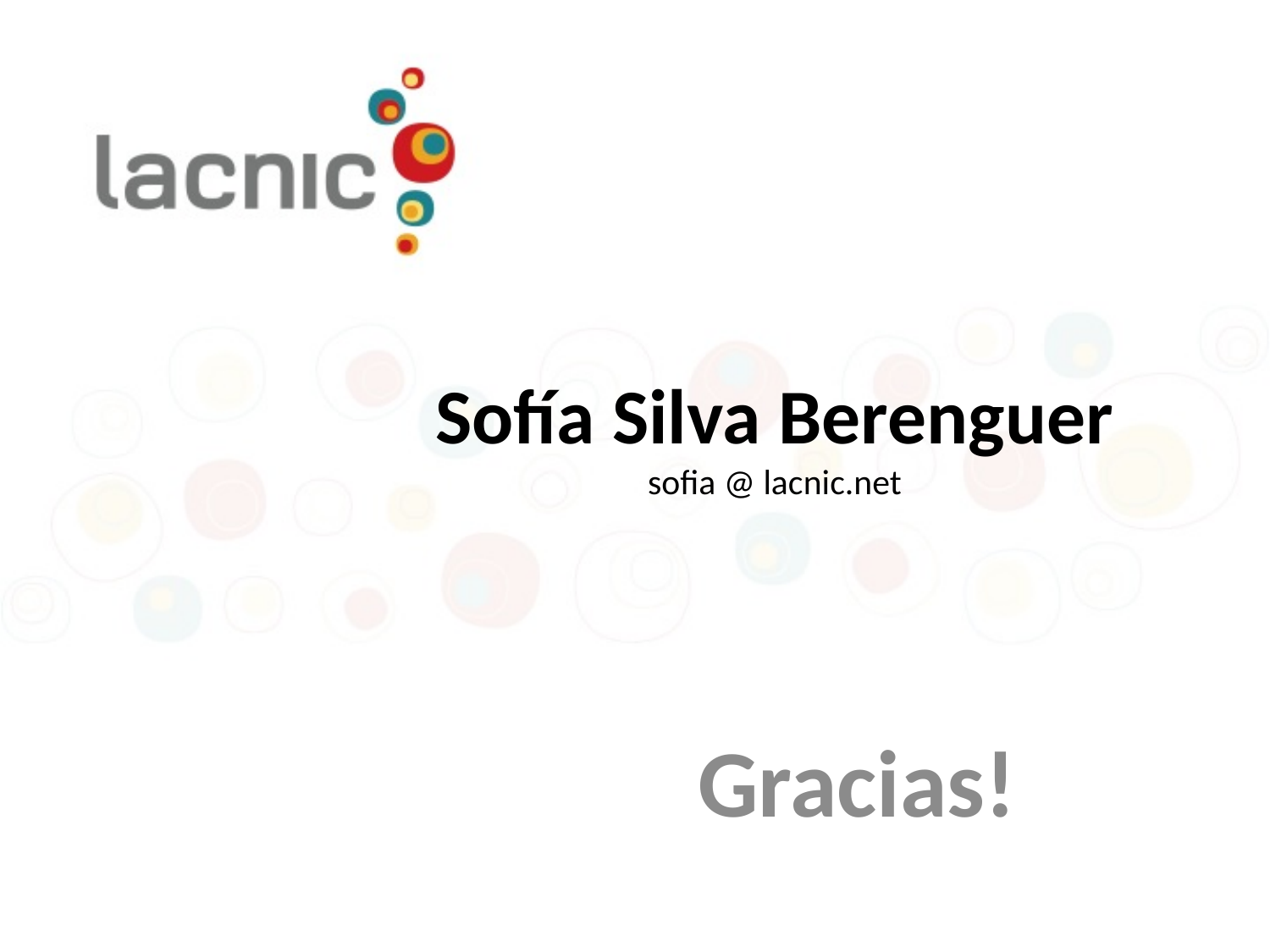

# Sofía Silva Berenguer sofia @ lacnic.net

Gracias!